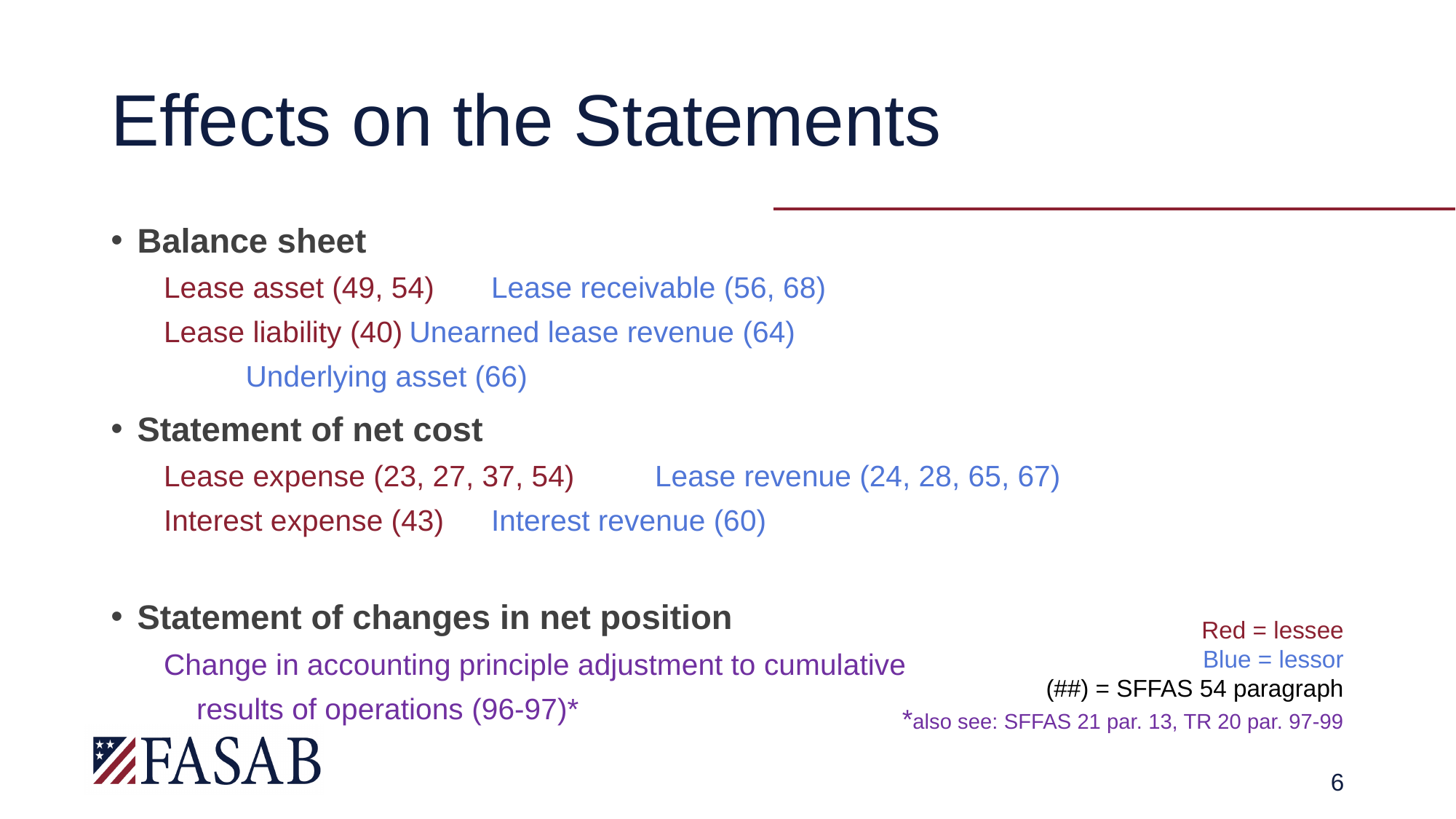

# Effects on the Statements
Balance sheet
Lease asset (49, 54)		Lease receivable (56, 68)
Lease liability (40)			Unearned lease revenue (64)
 					Underlying asset (66)
Statement of net cost
Lease expense (23, 27, 37, 54)	Lease revenue (24, 28, 65, 67)
Interest expense (43)		Interest revenue (60)

Statement of changes in net position
Change in accounting principle adjustment to cumulative
    results of operations (96-97)*

Red = lessee
Blue = lessor
(##) = SFFAS 54 paragraph
*also see: SFFAS 21 par. 13, TR 20 par. 97-99
6